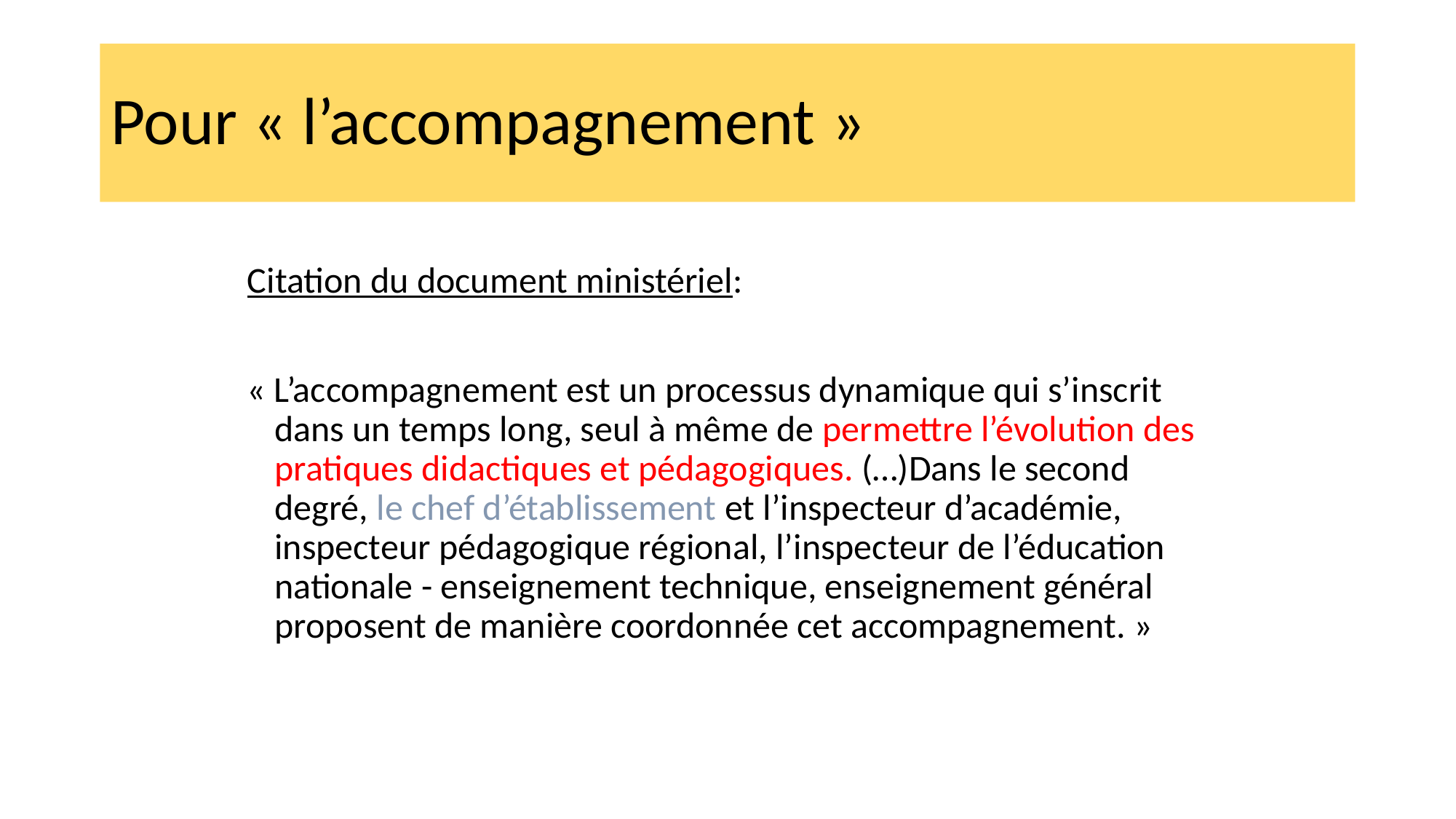

# Pour « l’accompagnement »
Citation du document ministériel:

« L’accompagnement est un processus dynamique qui s’inscrit dans un temps long, seul à même de permettre l’évolution des pratiques didactiques et pédagogiques. (…)Dans le second degré, le chef d’établissement et l’inspecteur d’académie, inspecteur pédagogique régional, l’inspecteur de l’éducation nationale - enseignement technique, enseignement général proposent de manière coordonnée cet accompagnement. »